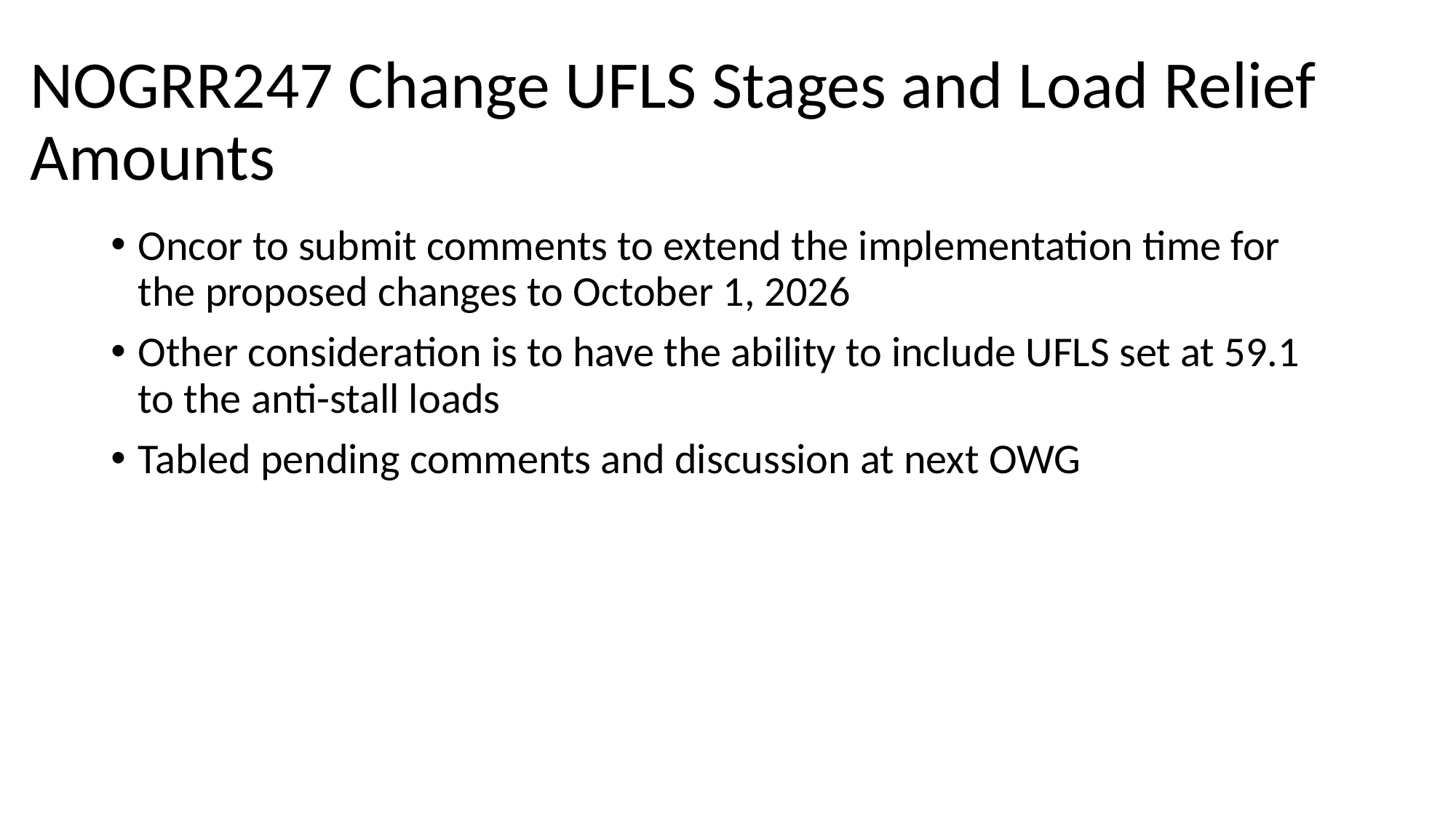

# NOGRR247 Change UFLS Stages and Load Relief Amounts
Oncor to submit comments to extend the implementation time for the proposed changes to October 1, 2026
Other consideration is to have the ability to include UFLS set at 59.1 to the anti-stall loads
Tabled pending comments and discussion at next OWG